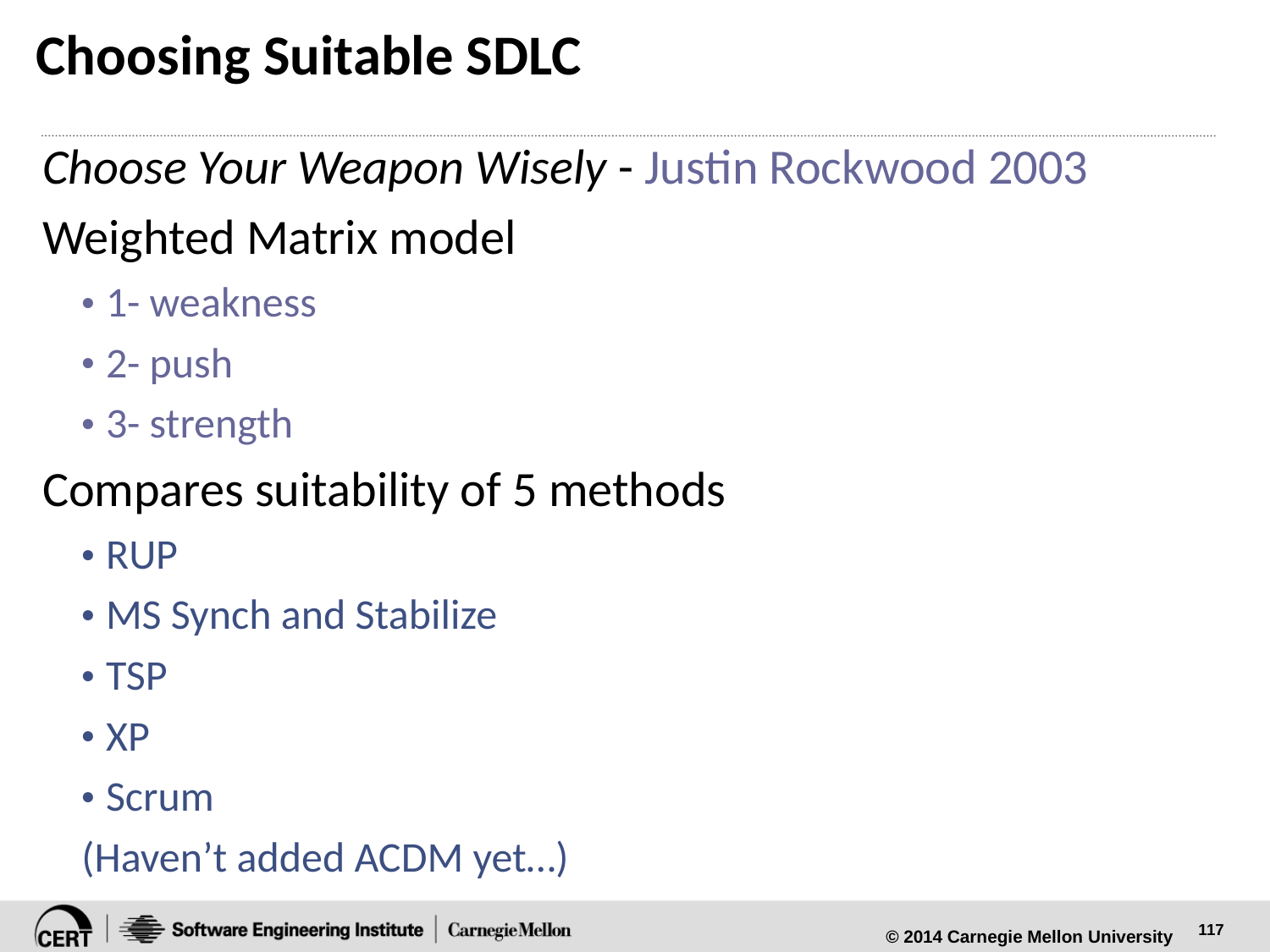

# Choosing Suitable SDLC
Choose Your Weapon Wisely - Justin Rockwood 2003
Weighted Matrix model
1- weakness
2- push
3- strength
Compares suitability of 5 methods
RUP
MS Synch and Stabilize
TSP
XP
Scrum
(Haven’t added ACDM yet…)